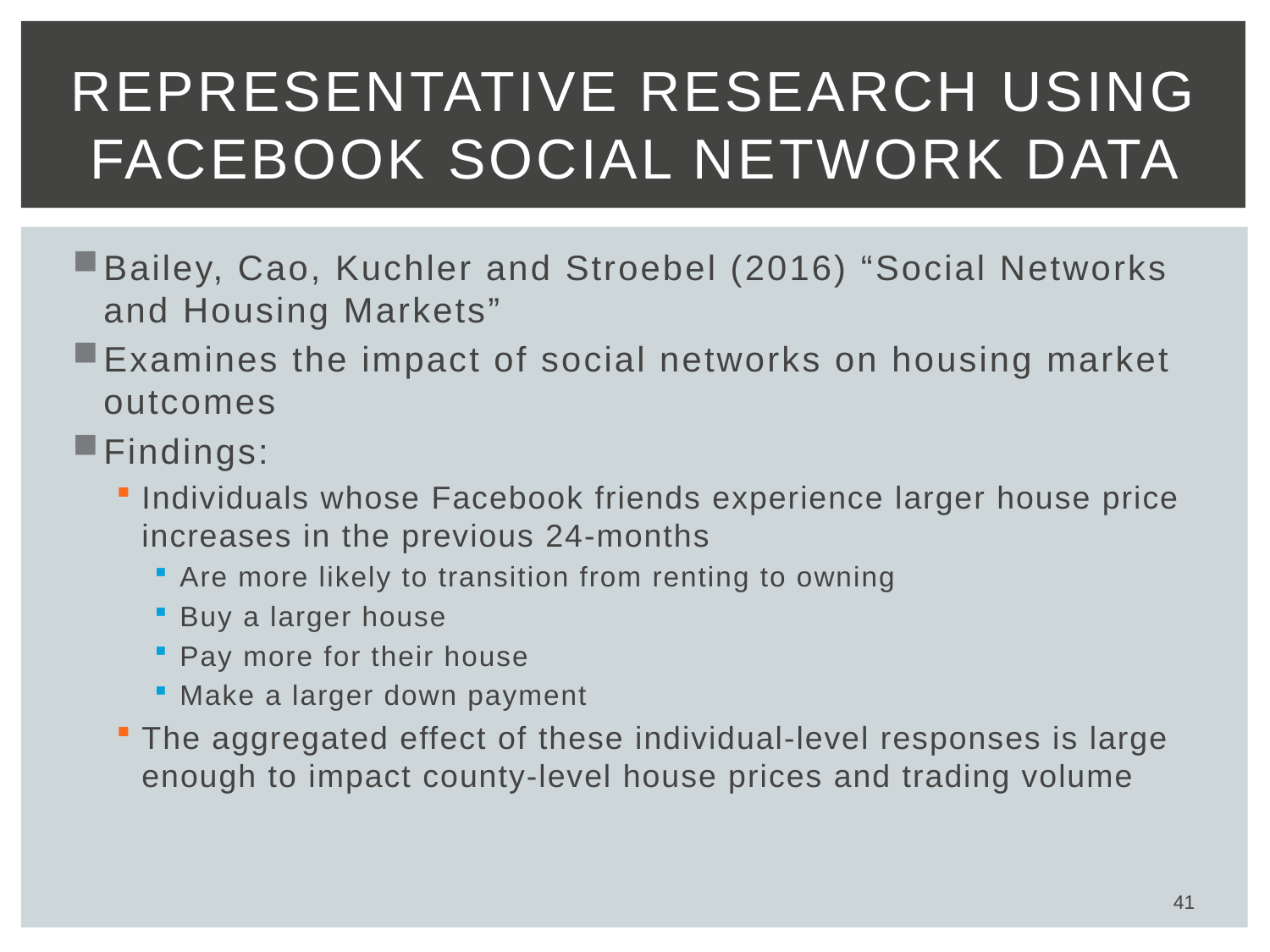

# Representative Research Using Facebook Social Network Data
Bailey, Cao, Kuchler and Stroebel (2016) “Social Networks and Housing Markets”
Examines the impact of social networks on housing market outcomes
Findings:
Individuals whose Facebook friends experience larger house price increases in the previous 24-months
Are more likely to transition from renting to owning
Buy a larger house
Pay more for their house
Make a larger down payment
The aggregated effect of these individual-level responses is large enough to impact county-level house prices and trading volume
41